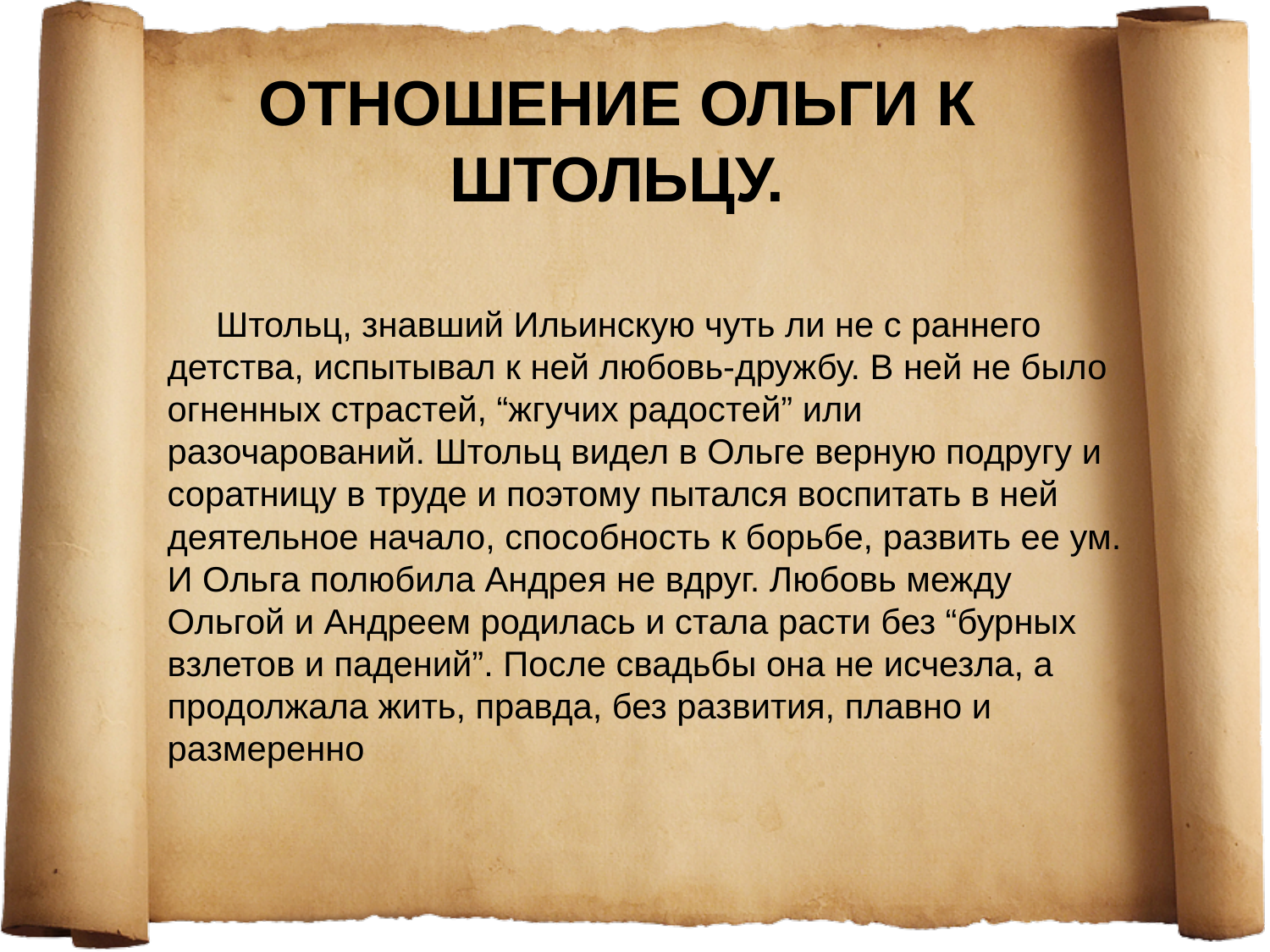

Отношение Ольги к Штольцу.
     Штольц, знавший Ильинскую чуть ли не с раннего детства, испытывал к ней любовь-дружбу. В ней не было огненных страстей, “жгучих радостей” или разочарований. Штольц видел в Ольге верную подругу и соратницу в труде и поэтому пытался воспитать в ней деятельное начало, способность к борьбе, развить ее ум.
И Ольга полюбила Андрея не вдруг. Любовь между Ольгой и Андреем родилась и стала расти без “бурных взлетов и падений”. После свадьбы она не исчезла, а продолжала жить, правда, без развития, плавно и размеренно